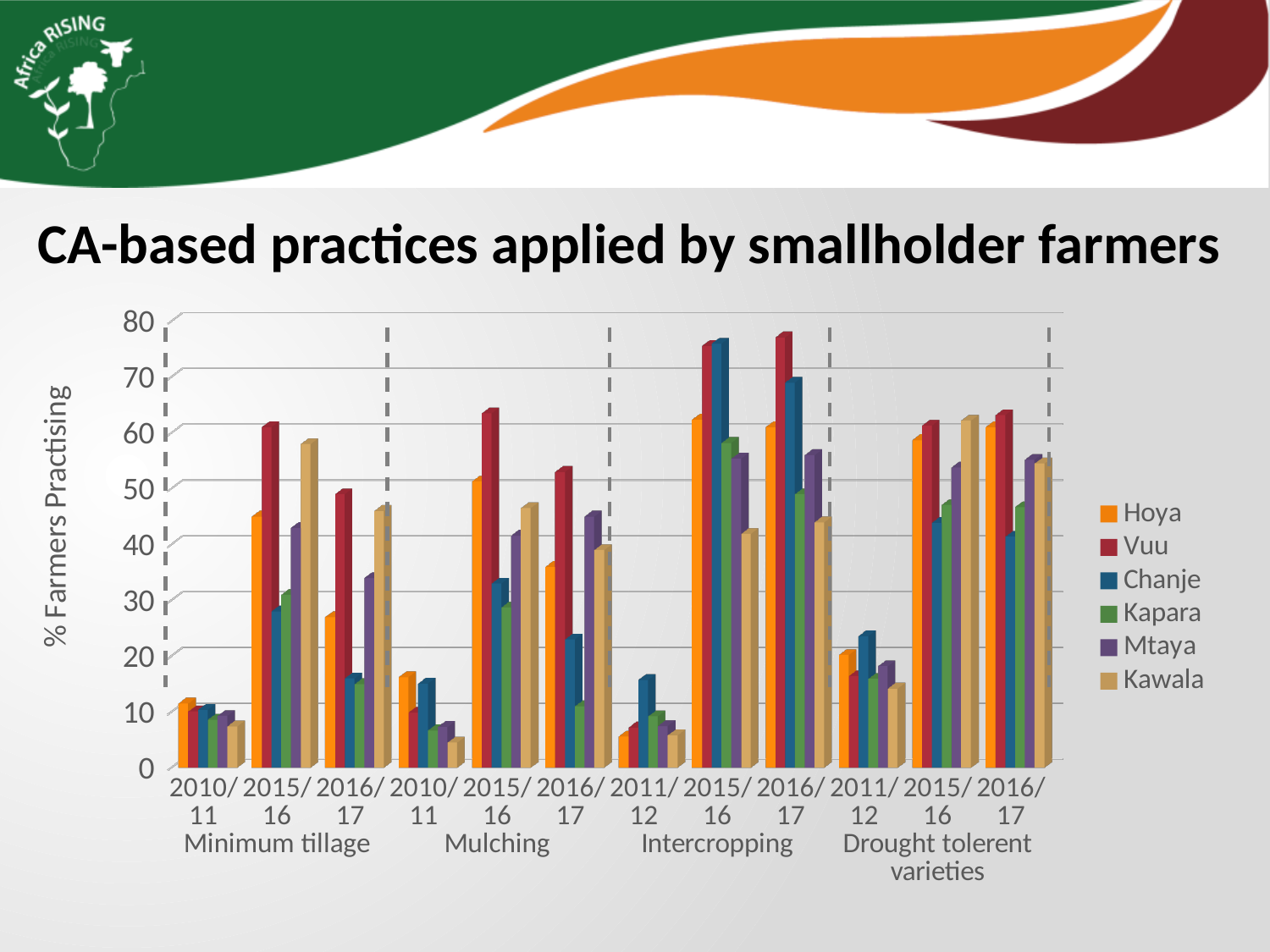

CA-based practices applied by smallholder farmers

[unsupported chart]